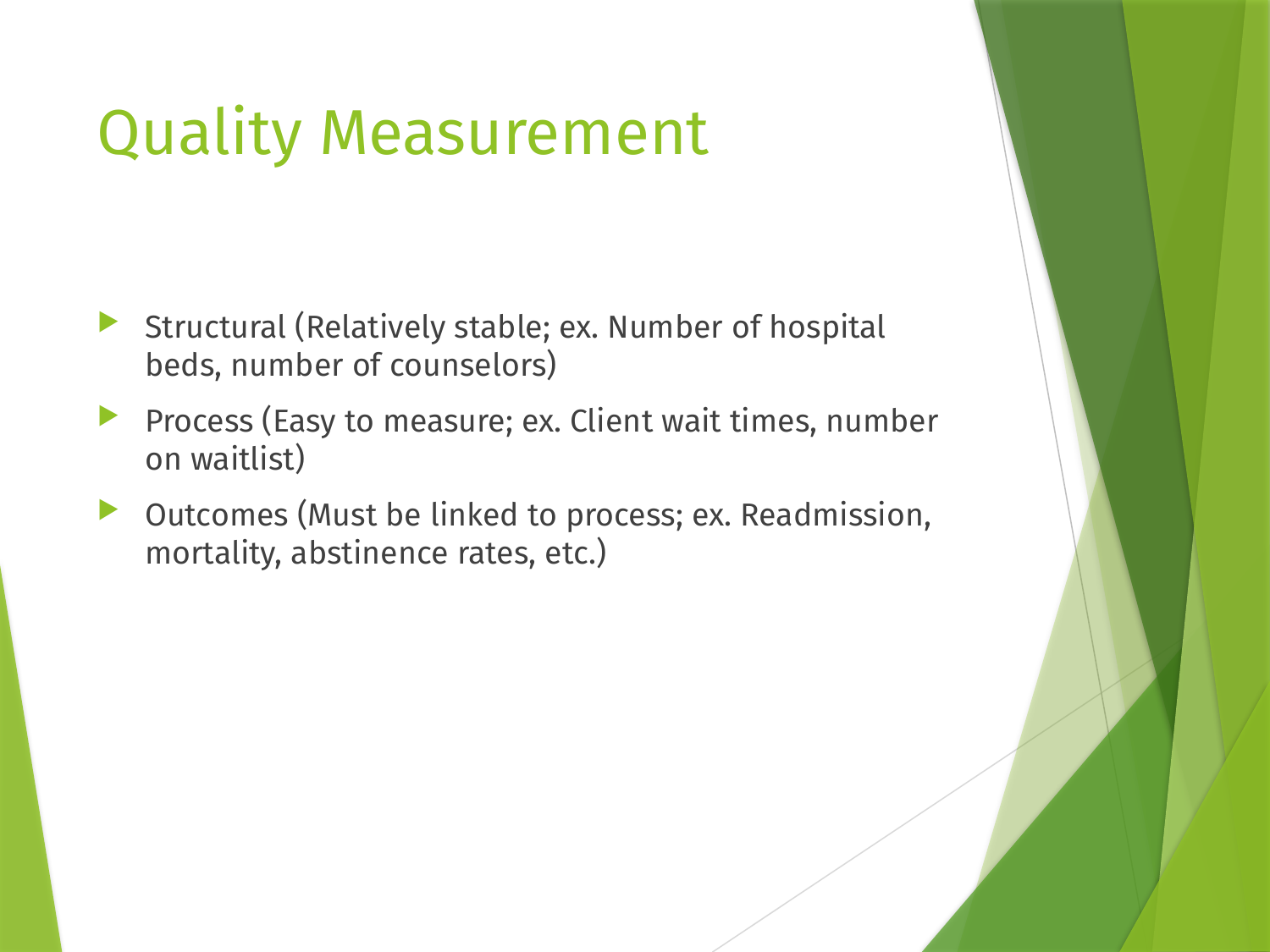

# Quality Measurement
Structural (Relatively stable; ex. Number of hospital beds, number of counselors)
Process (Easy to measure; ex. Client wait times, number on waitlist)
Outcomes (Must be linked to process; ex. Readmission, mortality, abstinence rates, etc.)